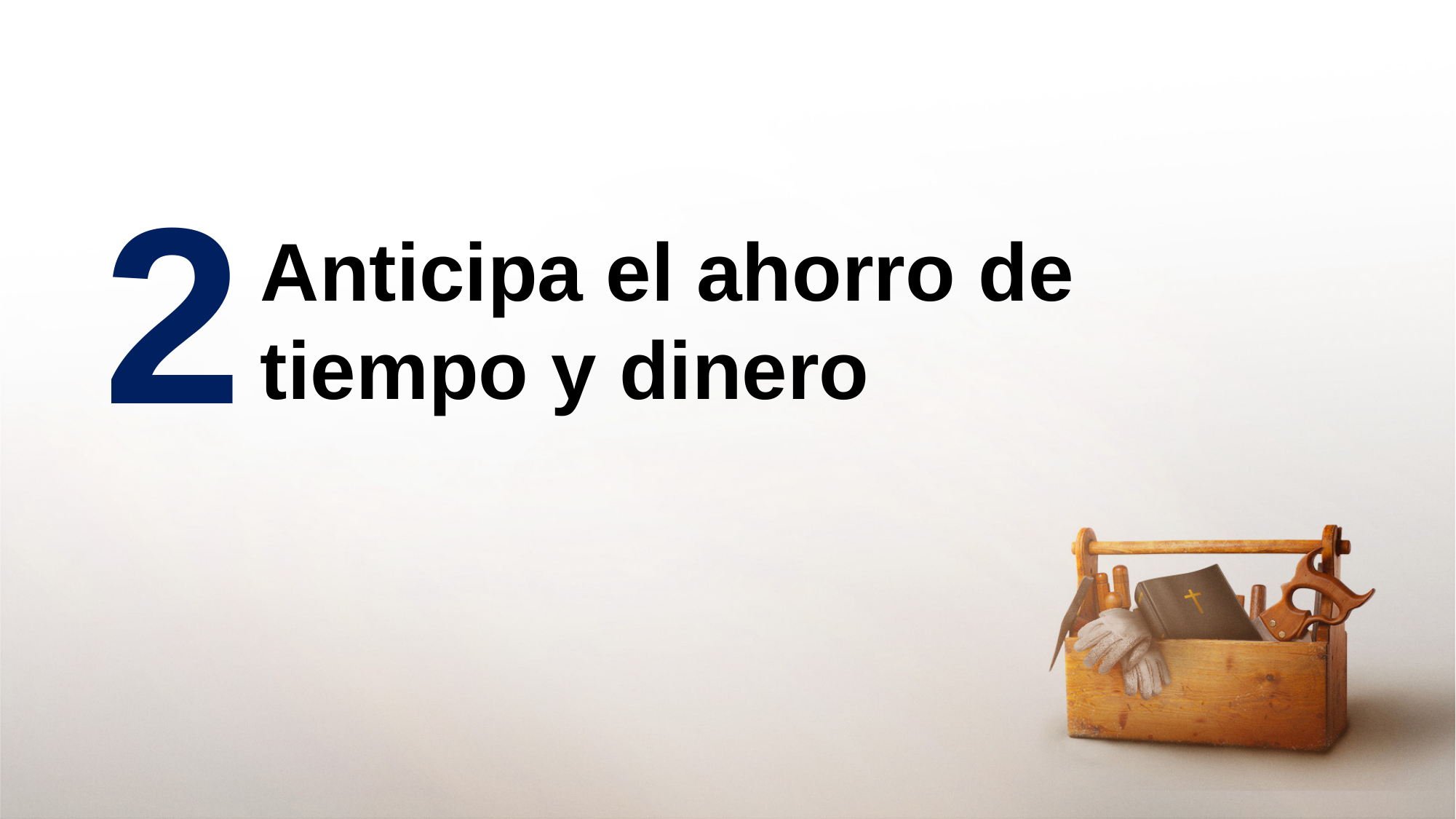

2
Anticipa el ahorro de tiempo y dinero